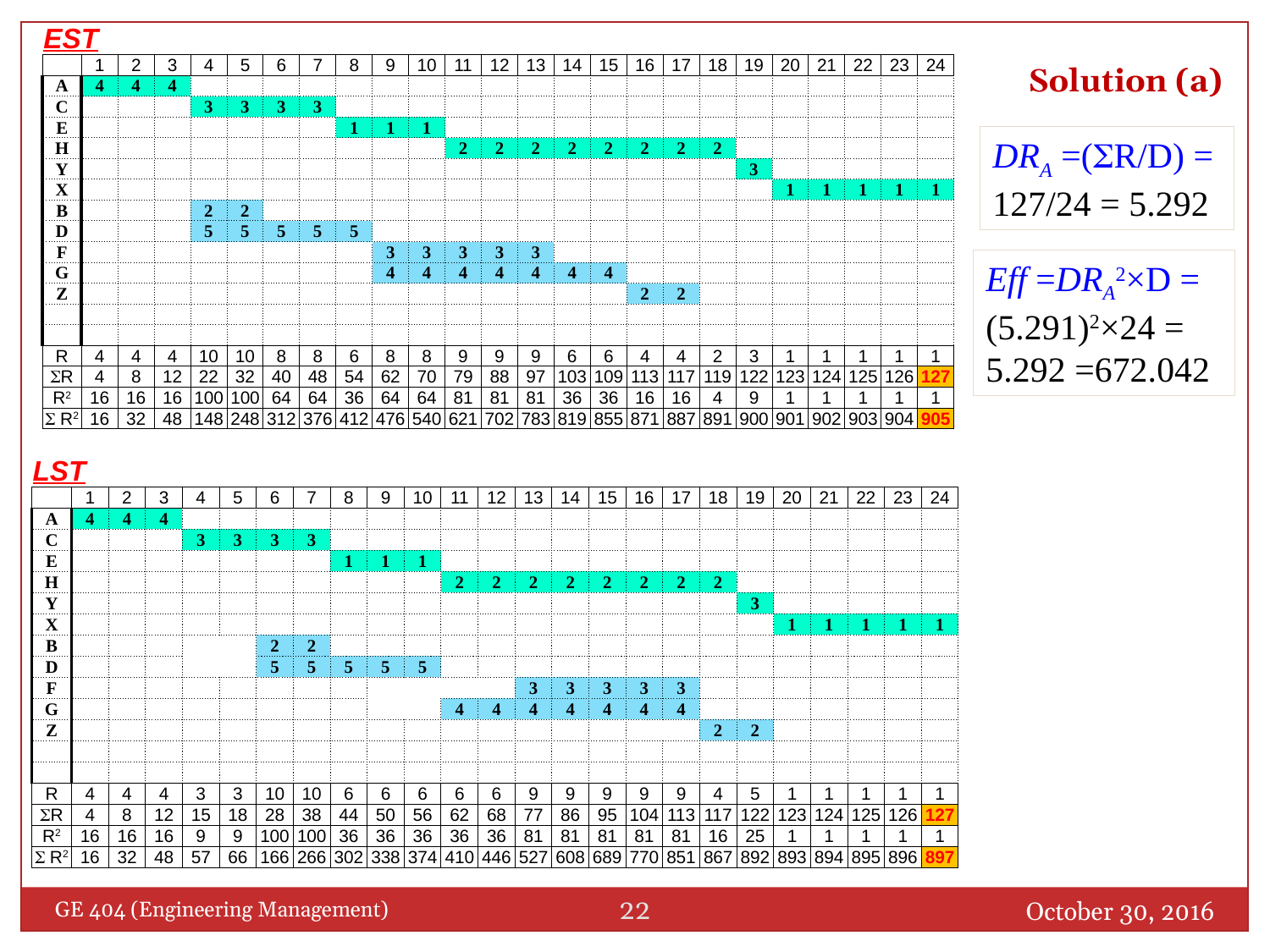

| EST |  |  |  |  |  |  |  |  |  |  |  |  |  |  |  |  |  |  |  |  |  |  |  |  |
| --- | --- | --- | --- | --- | --- | --- | --- | --- | --- | --- | --- | --- | --- | --- | --- | --- | --- | --- | --- | --- | --- | --- | --- | --- |
|  | 1 | 2 | 3 | 4 | 5 | 6 | 7 | 8 | 9 | 10 | 11 | 12 | 13 | 14 | 15 | 16 | 17 | 18 | 19 | 20 | 21 | 22 | 23 | 24 |
| A | 4 | 4 | 4 |  |  |  |  |  |  |  |  |  |  |  |  |  |  |  |  |  |  |  |  |  |
| C |  |  |  | 3 | 3 | 3 | 3 |  |  |  |  |  |  |  |  |  |  |  |  |  |  |  |  |  |
| E |  |  |  |  |  |  |  | 1 | 1 | 1 |  |  |  |  |  |  |  |  |  |  |  |  |  |  |
| H |  |  |  |  |  |  |  |  |  |  | 2 | 2 | 2 | 2 | 2 | 2 | 2 | 2 |  |  |  |  |  |  |
| Y |  |  |  |  |  |  |  |  |  |  |  |  |  |  |  |  |  |  | 3 |  |  |  |  |  |
| X |  |  |  |  |  |  |  |  |  |  |  |  |  |  |  |  |  |  |  | 1 | 1 | 1 | 1 | 1 |
| B |  |  |  | 2 | 2 |  |  |  |  |  |  |  |  |  |  |  |  |  |  |  |  |  |  |  |
| D |  |  |  | 5 | 5 | 5 | 5 | 5 |  |  |  |  |  |  |  |  |  |  |  |  |  |  |  |  |
| F |  |  |  |  |  |  |  |  | 3 | 3 | 3 | 3 | 3 |  |  |  |  |  |  |  |  |  |  |  |
| G |  |  |  |  |  |  |  |  | 4 | 4 | 4 | 4 | 4 | 4 | 4 |  |  |  |  |  |  |  |  |  |
| Z |  |  |  |  |  |  |  |  |  |  |  |  |  |  |  | 2 | 2 |  |  |  |  |  |  |  |
|  |  |  |  |  |  |  |  |  |  |  |  |  |  |  |  |  |  |  |  |  |  |  |  |  |
|  |  |  |  |  |  |  |  |  |  |  |  |  |  |  |  |  |  |  |  |  |  |  |  |  |
| R | 4 | 4 | 4 | 10 | 10 | 8 | 8 | 6 | 8 | 8 | 9 | 9 | 9 | 6 | 6 | 4 | 4 | 2 | 3 | 1 | 1 | 1 | 1 | 1 |
| ΣR | 4 | 8 | 12 | 22 | 32 | 40 | 48 | 54 | 62 | 70 | 79 | 88 | 97 | 103 | 109 | 113 | 117 | 119 | 122 | 123 | 124 | 125 | 126 | 127 |
| R2 | 16 | 16 | 16 | 100 | 100 | 64 | 64 | 36 | 64 | 64 | 81 | 81 | 81 | 36 | 36 | 16 | 16 | 4 | 9 | 1 | 1 | 1 | 1 | 1 |
| Σ R2 | 16 | 32 | 48 | 148 | 248 | 312 | 376 | 412 | 476 | 540 | 621 | 702 | 783 | 819 | 855 | 871 | 887 | 891 | 900 | 901 | 902 | 903 | 904 | 905 |
Solution (a)
DRA =(ΣR/D) = 127/24 = 5.292
Eff =DRA2×D = (5.291)2×24 = 5.292 =672.042
| LST |  |  |  |  |  |  |  |  |  |  |  |  |  |  |  |  |  |  |  |  |  |  |  |  |
| --- | --- | --- | --- | --- | --- | --- | --- | --- | --- | --- | --- | --- | --- | --- | --- | --- | --- | --- | --- | --- | --- | --- | --- | --- |
|  | 1 | 2 | 3 | 4 | 5 | 6 | 7 | 8 | 9 | 10 | 11 | 12 | 13 | 14 | 15 | 16 | 17 | 18 | 19 | 20 | 21 | 22 | 23 | 24 |
| A | 4 | 4 | 4 |  |  |  |  |  |  |  |  |  |  |  |  |  |  |  |  |  |  |  |  |  |
| C |  |  |  | 3 | 3 | 3 | 3 |  |  |  |  |  |  |  |  |  |  |  |  |  |  |  |  |  |
| E |  |  |  |  |  |  |  | 1 | 1 | 1 |  |  |  |  |  |  |  |  |  |  |  |  |  |  |
| H |  |  |  |  |  |  |  |  |  |  | 2 | 2 | 2 | 2 | 2 | 2 | 2 | 2 |  |  |  |  |  |  |
| Y |  |  |  |  |  |  |  |  |  |  |  |  |  |  |  |  |  |  | 3 |  |  |  |  |  |
| X |  |  |  |  |  |  |  |  |  |  |  |  |  |  |  |  |  |  |  | 1 | 1 | 1 | 1 | 1 |
| B |  |  |  |  |  | 2 | 2 |  |  |  |  |  |  |  |  |  |  |  |  |  |  |  |  |  |
| D |  |  |  |  |  | 5 | 5 | 5 | 5 | 5 |  |  |  |  |  |  |  |  |  |  |  |  |  |  |
| F |  |  |  |  |  |  |  |  |  |  |  |  | 3 | 3 | 3 | 3 | 3 |  |  |  |  |  |  |  |
| G |  |  |  |  |  |  |  |  |  |  | 4 | 4 | 4 | 4 | 4 | 4 | 4 |  |  |  |  |  |  |  |
| Z |  |  |  |  |  |  |  |  |  |  |  |  |  |  |  |  |  | 2 | 2 |  |  |  |  |  |
|  |  |  |  |  |  |  |  |  |  |  |  |  |  |  |  |  |  |  |  |  |  |  |  |  |
|  |  |  |  |  |  |  |  |  |  |  |  |  |  |  |  |  |  |  |  |  |  |  |  |  |
| R | 4 | 4 | 4 | 3 | 3 | 10 | 10 | 6 | 6 | 6 | 6 | 6 | 9 | 9 | 9 | 9 | 9 | 4 | 5 | 1 | 1 | 1 | 1 | 1 |
| ΣR | 4 | 8 | 12 | 15 | 18 | 28 | 38 | 44 | 50 | 56 | 62 | 68 | 77 | 86 | 95 | 104 | 113 | 117 | 122 | 123 | 124 | 125 | 126 | 127 |
| R2 | 16 | 16 | 16 | 9 | 9 | 100 | 100 | 36 | 36 | 36 | 36 | 36 | 81 | 81 | 81 | 81 | 81 | 16 | 25 | 1 | 1 | 1 | 1 | 1 |
| Σ R2 | 16 | 32 | 48 | 57 | 66 | 166 | 266 | 302 | 338 | 374 | 410 | 446 | 527 | 608 | 689 | 770 | 851 | 867 | 892 | 893 | 894 | 895 | 896 | 897 |
22
October 30, 2016
GE 404 (Engineering Management)